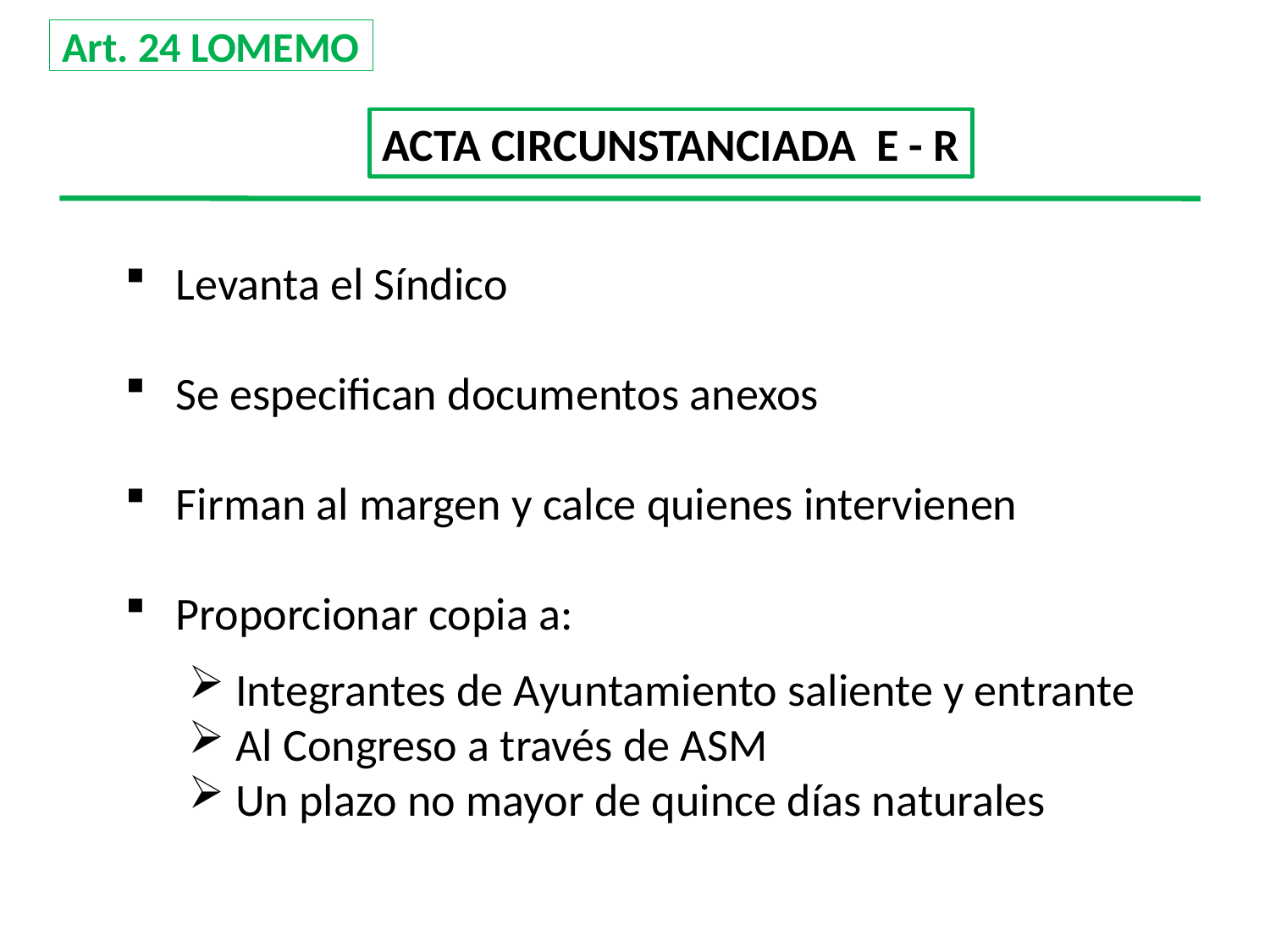

# Art. 24 LOMEMO
ACTA CIRCUNSTANCIADA  E - R
  Levanta el Síndico

  Se especifican documentos anexos

  Firman al margen y calce quienes intervienen

  Proporcionar copia a:

 Integrantes de Ayuntamiento saliente y entrante
 Al Congreso a través de ASM
 Un plazo no mayor de quince días naturales